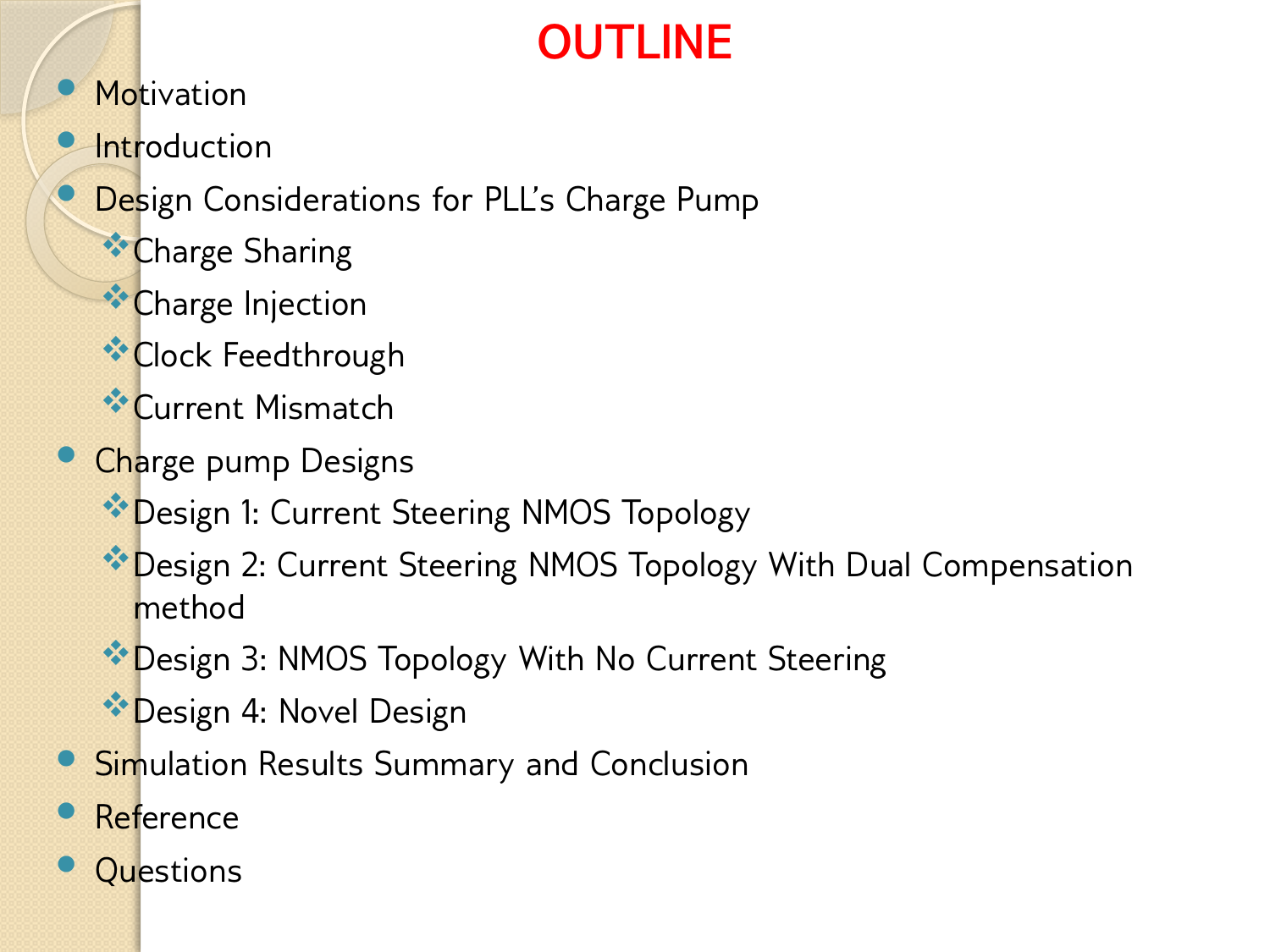

# OUTLINE
Motivation
Introduction
Design Considerations for PLL’s Charge Pump
Charge Sharing
Charge Injection
Clock Feedthrough
Current Mismatch
Charge pump Designs
Design 1: Current Steering NMOS Topology
Design 2: Current Steering NMOS Topology With Dual Compensation method
Design 3: NMOS Topology With No Current Steering
Design 4: Novel Design
Simulation Results Summary and Conclusion
Reference
Questions